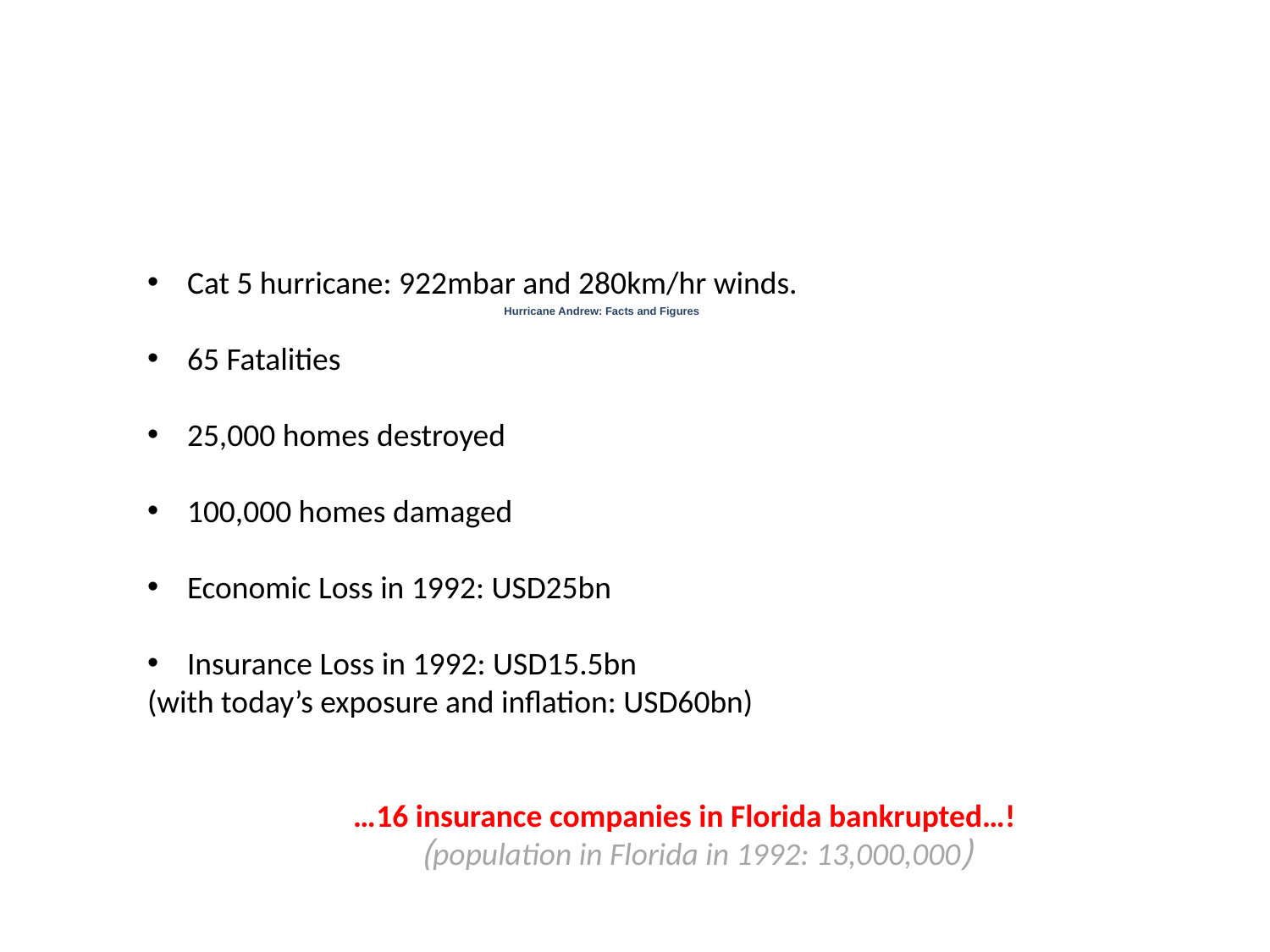

Cat 5 hurricane: 922mbar and 280km/hr winds.

65 Fatalities

25,000 homes destroyed

100,000 homes damaged

Economic Loss in 1992: USD25bn

Insurance Loss in 1992: USD15.5bn
(with today’s exposure and inflation: USD60bn)

	           …16 insurance companies in Florida bankrupted…!
(population in Florida in 1992: 13,000,000)
# Hurricane Andrew: Facts and Figures